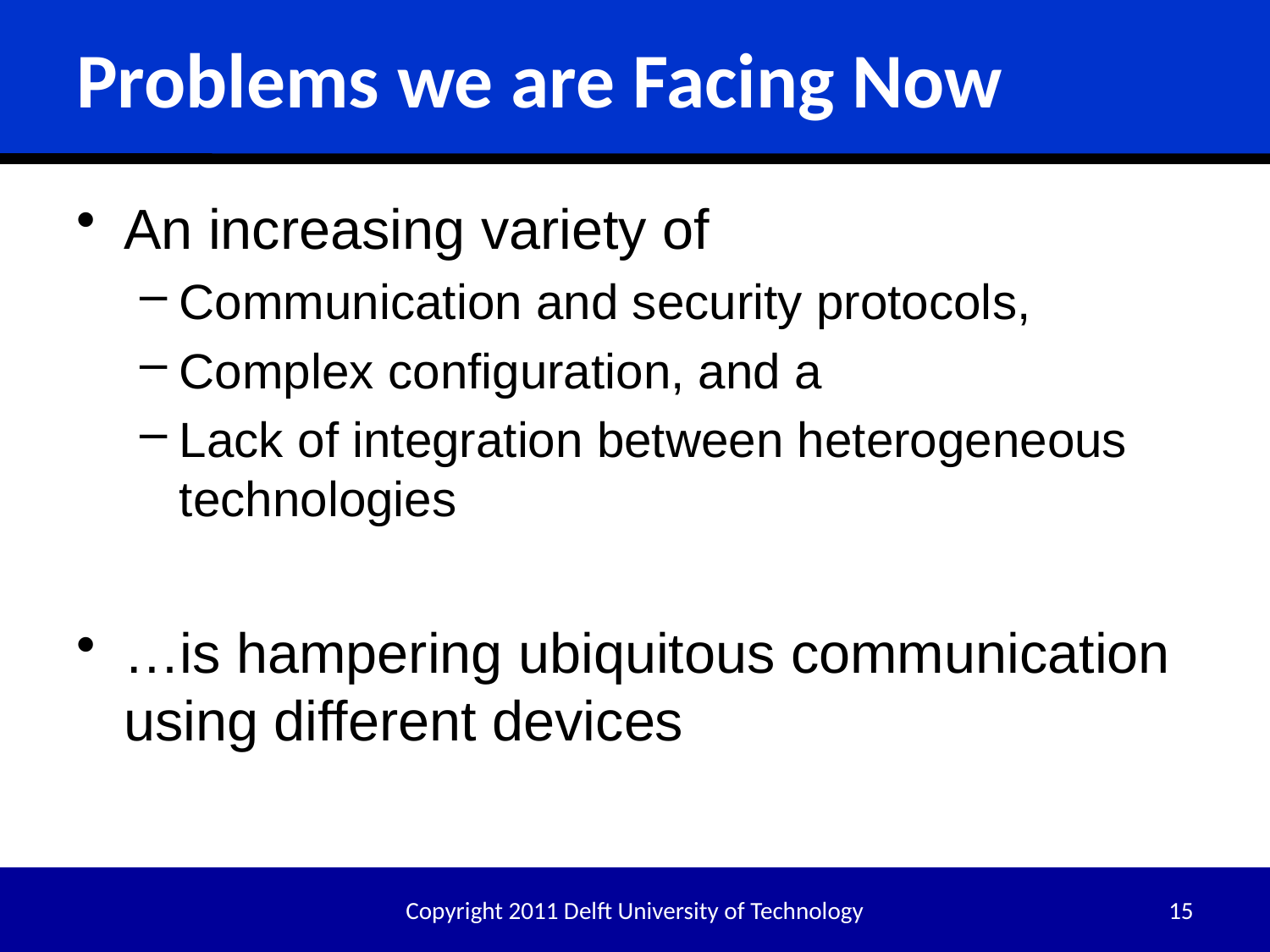

# Problems we are Facing Now
An increasing variety of
Communication and security protocols,
Complex configuration, and a
Lack of integration between heterogeneous technologies

…is hampering ubiquitous communication using different devices
Copyright 2011 Delft University of Technology
15